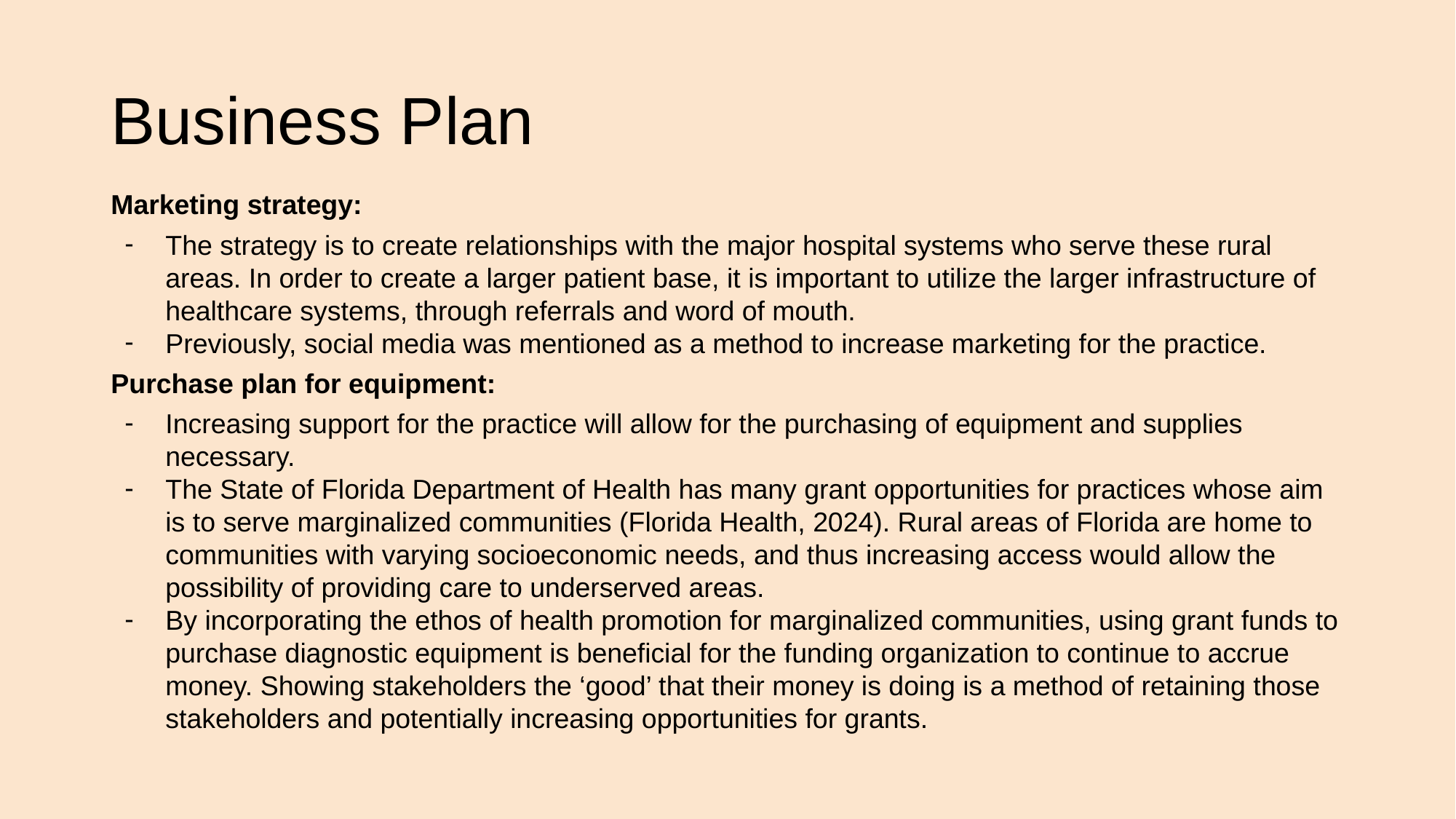

# Business Plan
Marketing strategy:
The strategy is to create relationships with the major hospital systems who serve these rural areas. In order to create a larger patient base, it is important to utilize the larger infrastructure of healthcare systems, through referrals and word of mouth.
Previously, social media was mentioned as a method to increase marketing for the practice.
Purchase plan for equipment:
Increasing support for the practice will allow for the purchasing of equipment and supplies necessary.
The State of Florida Department of Health has many grant opportunities for practices whose aim is to serve marginalized communities (Florida Health, 2024). Rural areas of Florida are home to communities with varying socioeconomic needs, and thus increasing access would allow the possibility of providing care to underserved areas.
By incorporating the ethos of health promotion for marginalized communities, using grant funds to purchase diagnostic equipment is beneficial for the funding organization to continue to accrue money. Showing stakeholders the ‘good’ that their money is doing is a method of retaining those stakeholders and potentially increasing opportunities for grants.